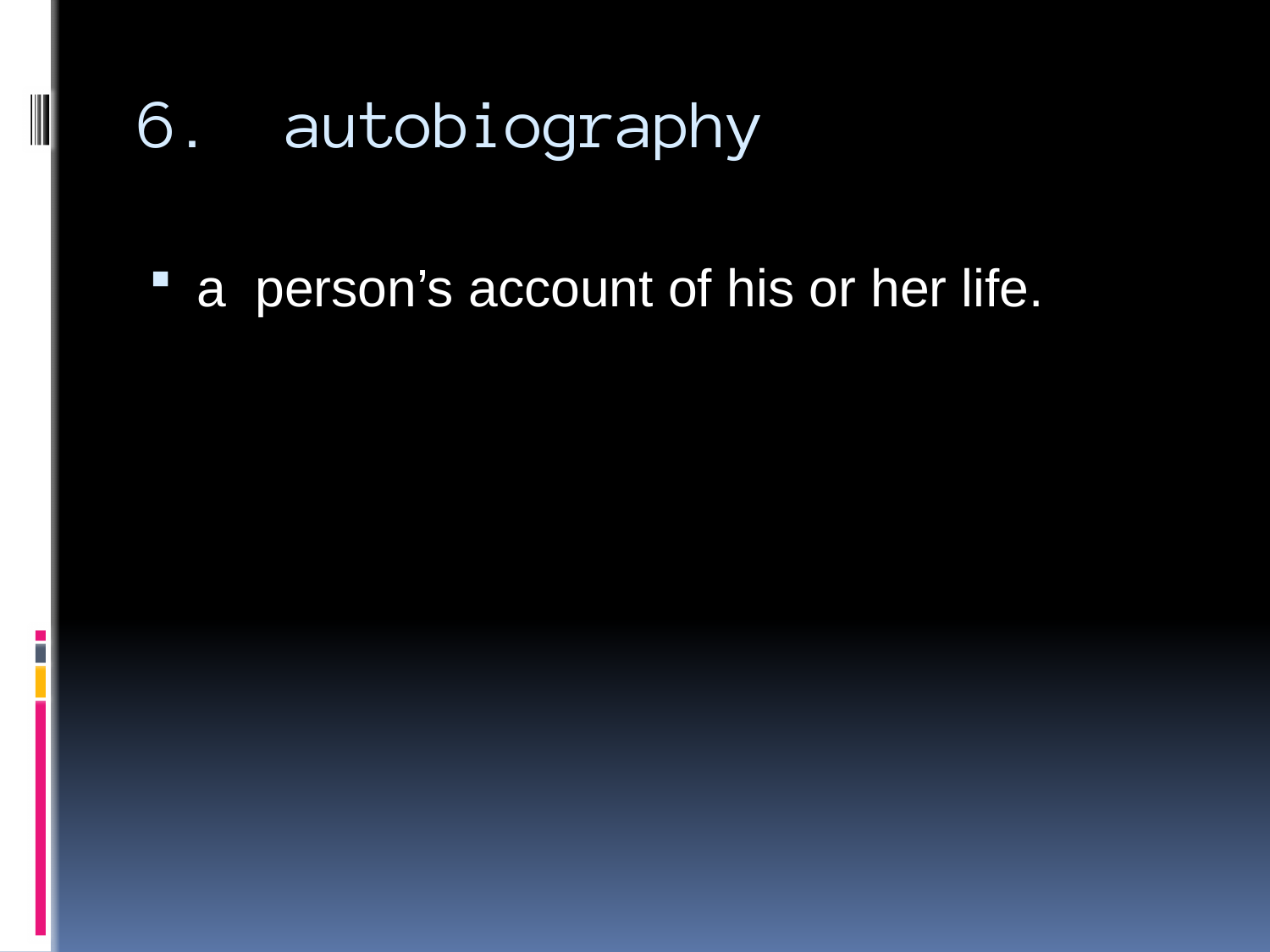

# 6.  autobiography
a  person’s account of his or her life.